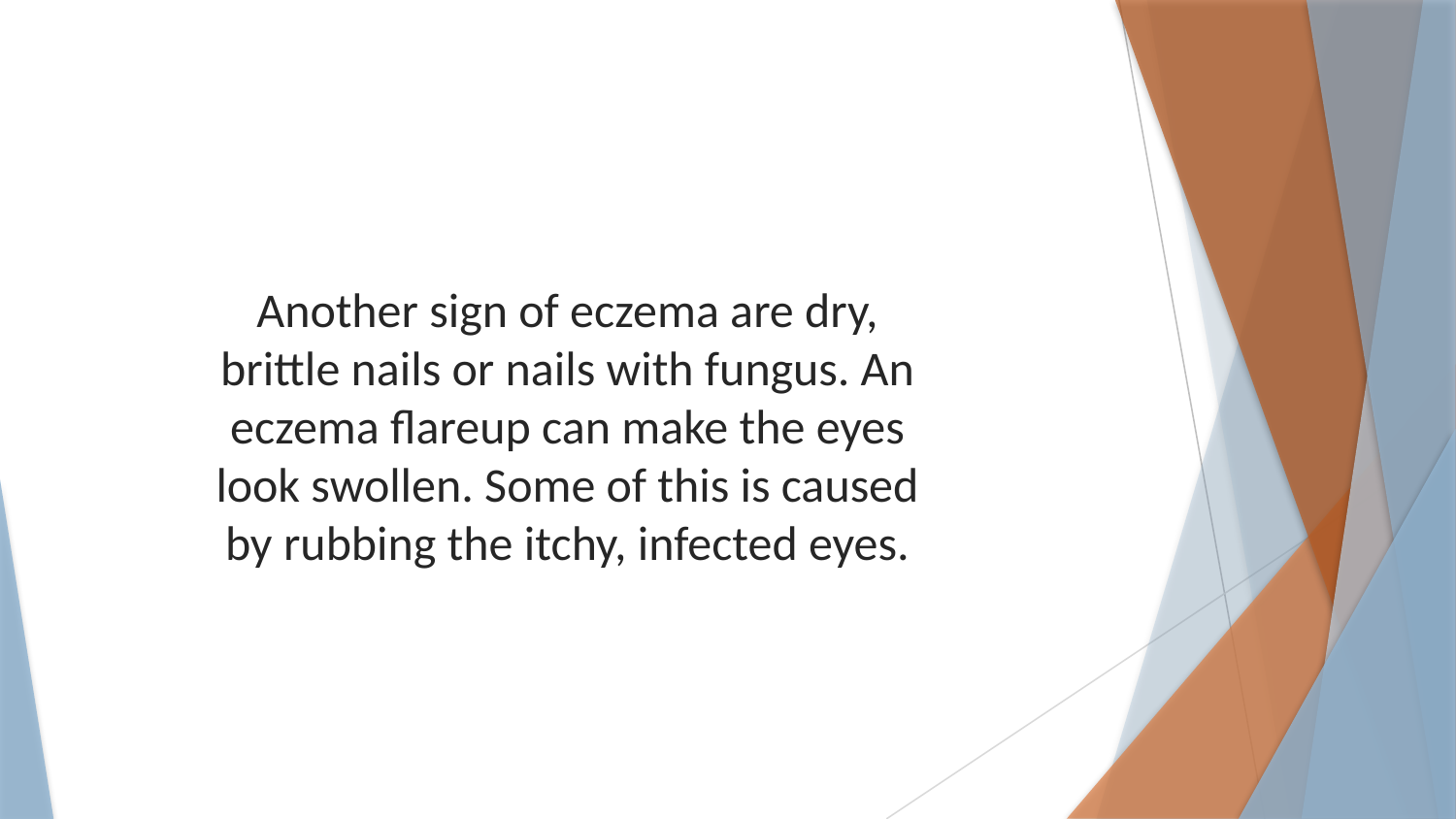

Another sign of eczema are dry, brittle nails or nails with fungus. An eczema flareup can make the eyes look swollen. Some of this is caused by rubbing the itchy, infected eyes.